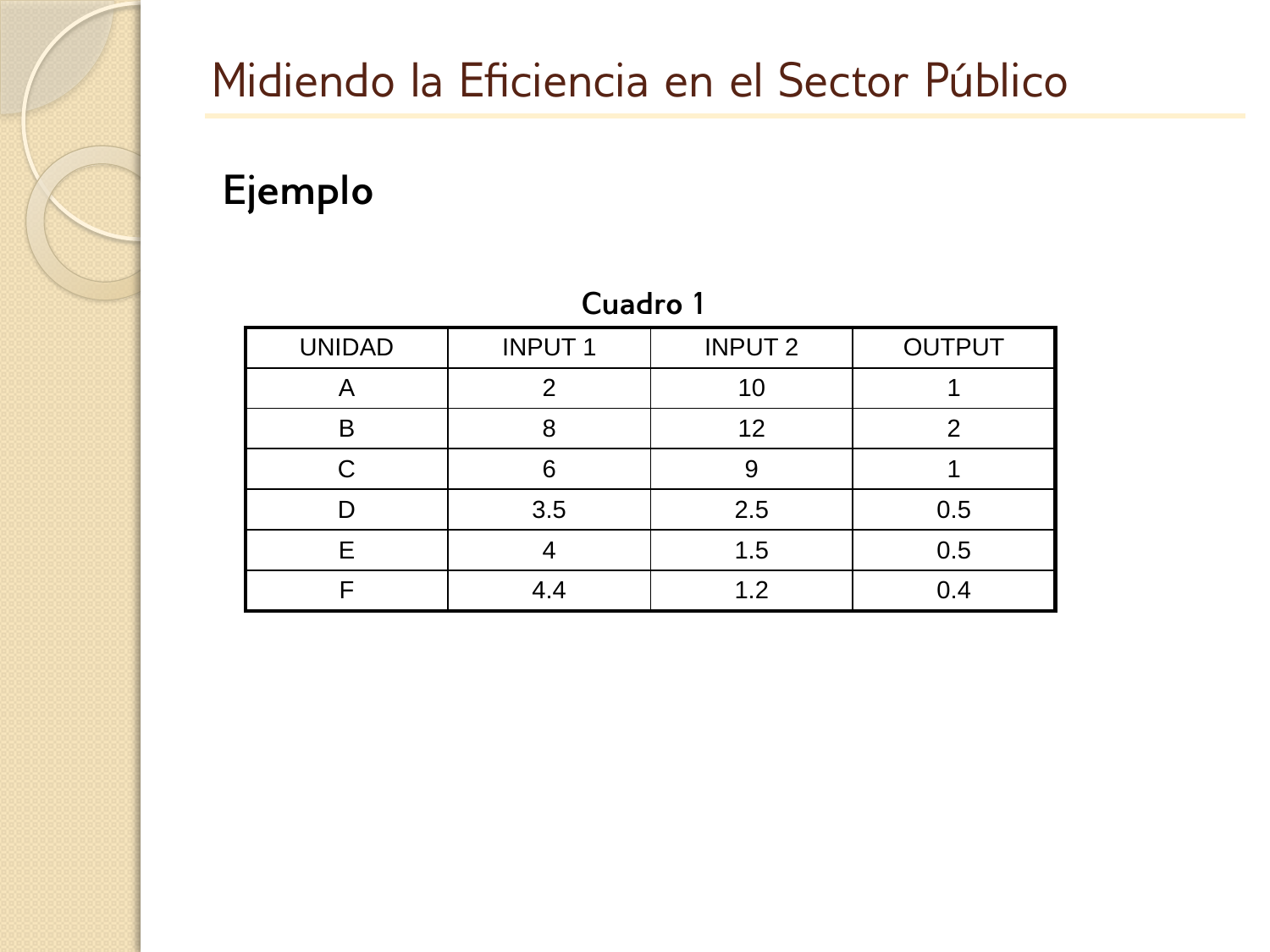

# Midiendo la Eficiencia en el Sector Público
Ejemplo
Cuadro 1
| UNIDAD | INPUT 1 | INPUT 2 | OUTPUT |
| --- | --- | --- | --- |
| A | 2 | 10 | 1 |
| B | 8 | 12 | 2 |
| C | 6 | 9 | 1 |
| D | 3.5 | 2.5 | 0.5 |
| E | 4 | 1.5 | 0.5 |
| F | 4.4 | 1.2 | 0.4 |